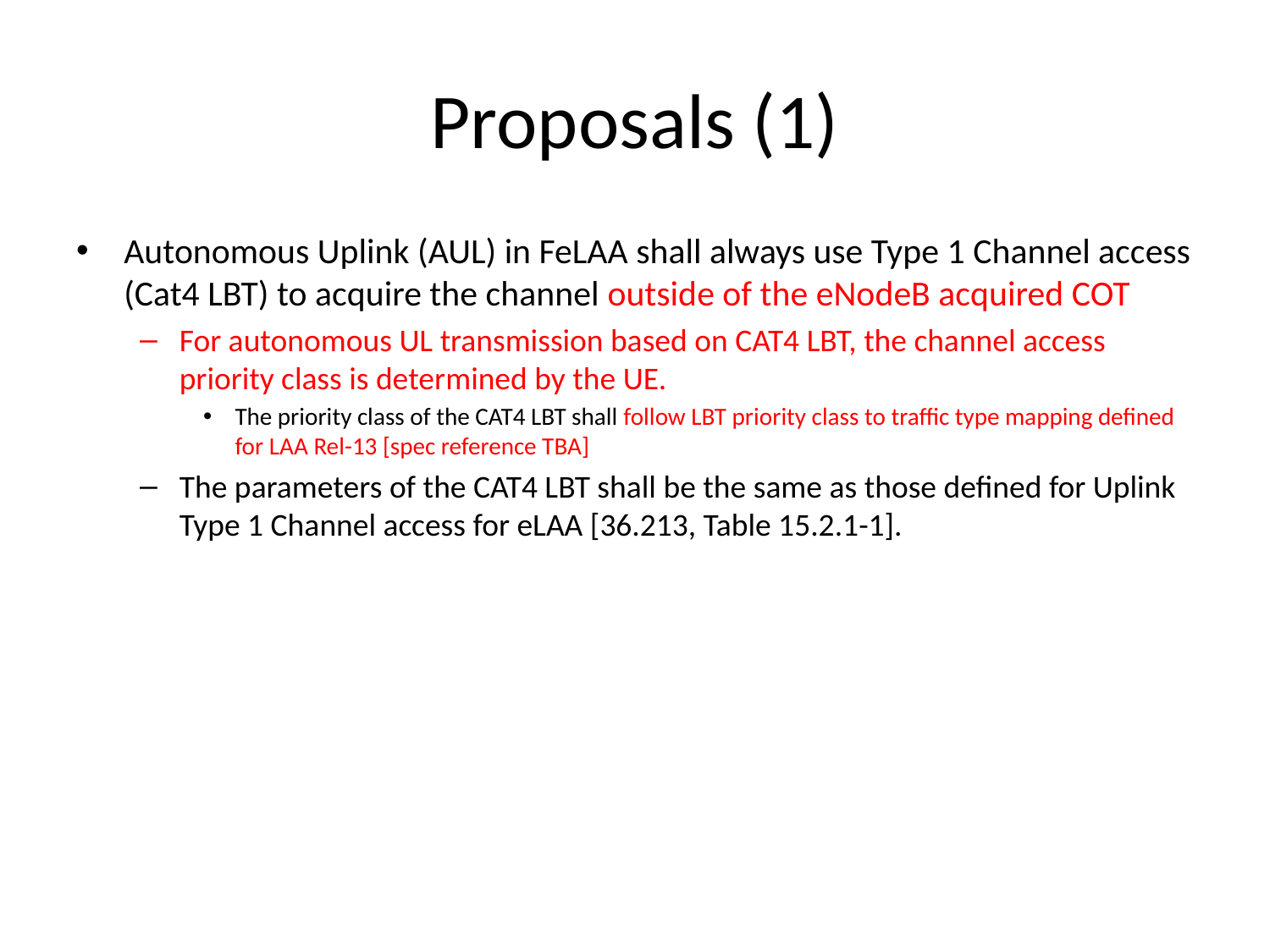

# Proposals (1)
Autonomous Uplink (AUL) in FeLAA shall always use Type 1 Channel access (Cat4 LBT) to acquire the channel outside of the eNodeB acquired COT
For autonomous UL transmission based on CAT4 LBT, the channel access priority class is determined by the UE.
The priority class of the CAT4 LBT shall follow LBT priority class to traffic type mapping defined for LAA Rel-13 [spec reference TBA]
The parameters of the CAT4 LBT shall be the same as those defined for Uplink Type 1 Channel access for eLAA [36.213, Table 15.2.1-1].